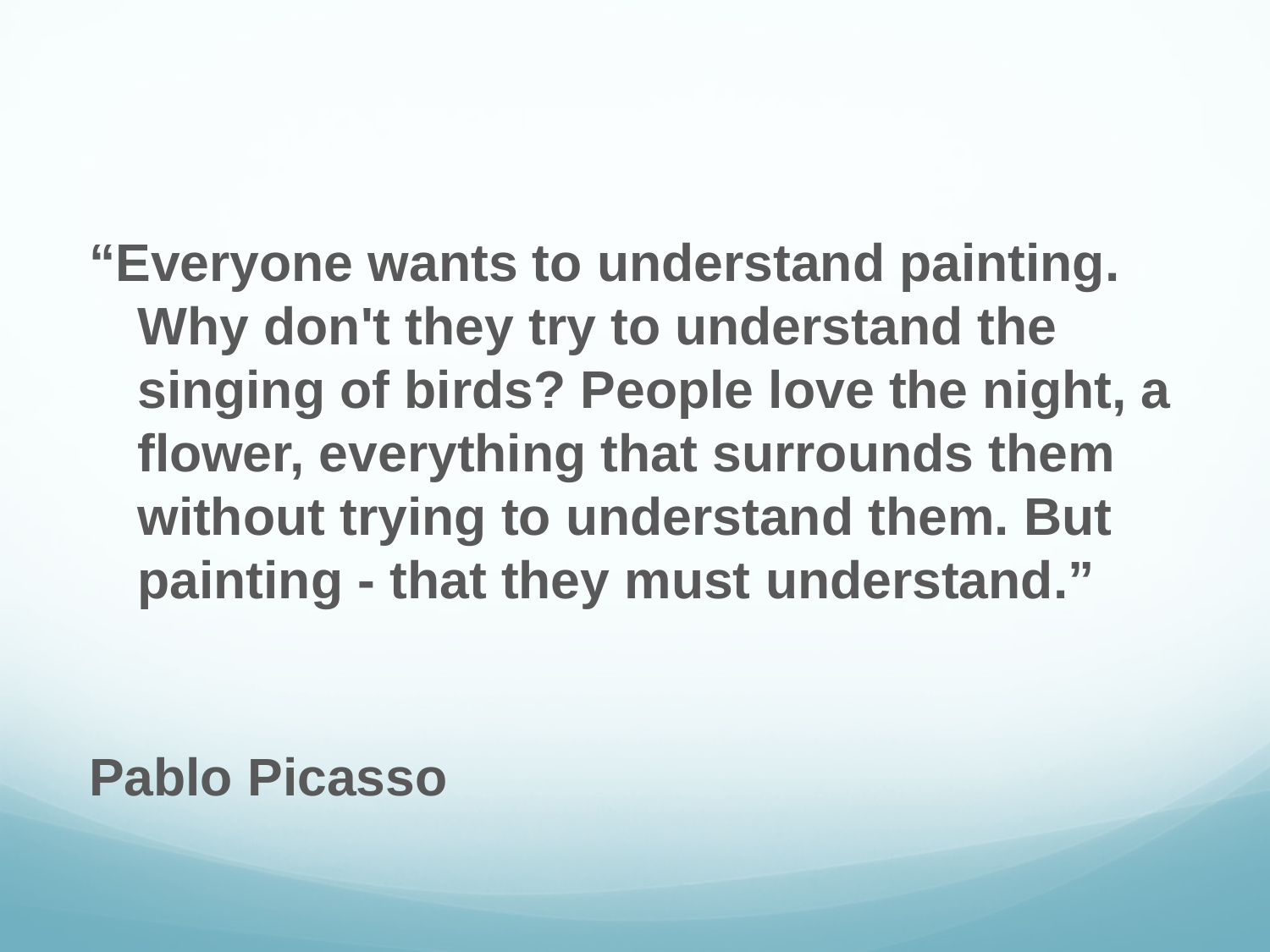

#
“Everyone wants to understand painting. Why don't they try to understand the singing of birds? People love the night, a flower, everything that surrounds them without trying to understand them. But painting - that they must understand.”

Pablo Picasso